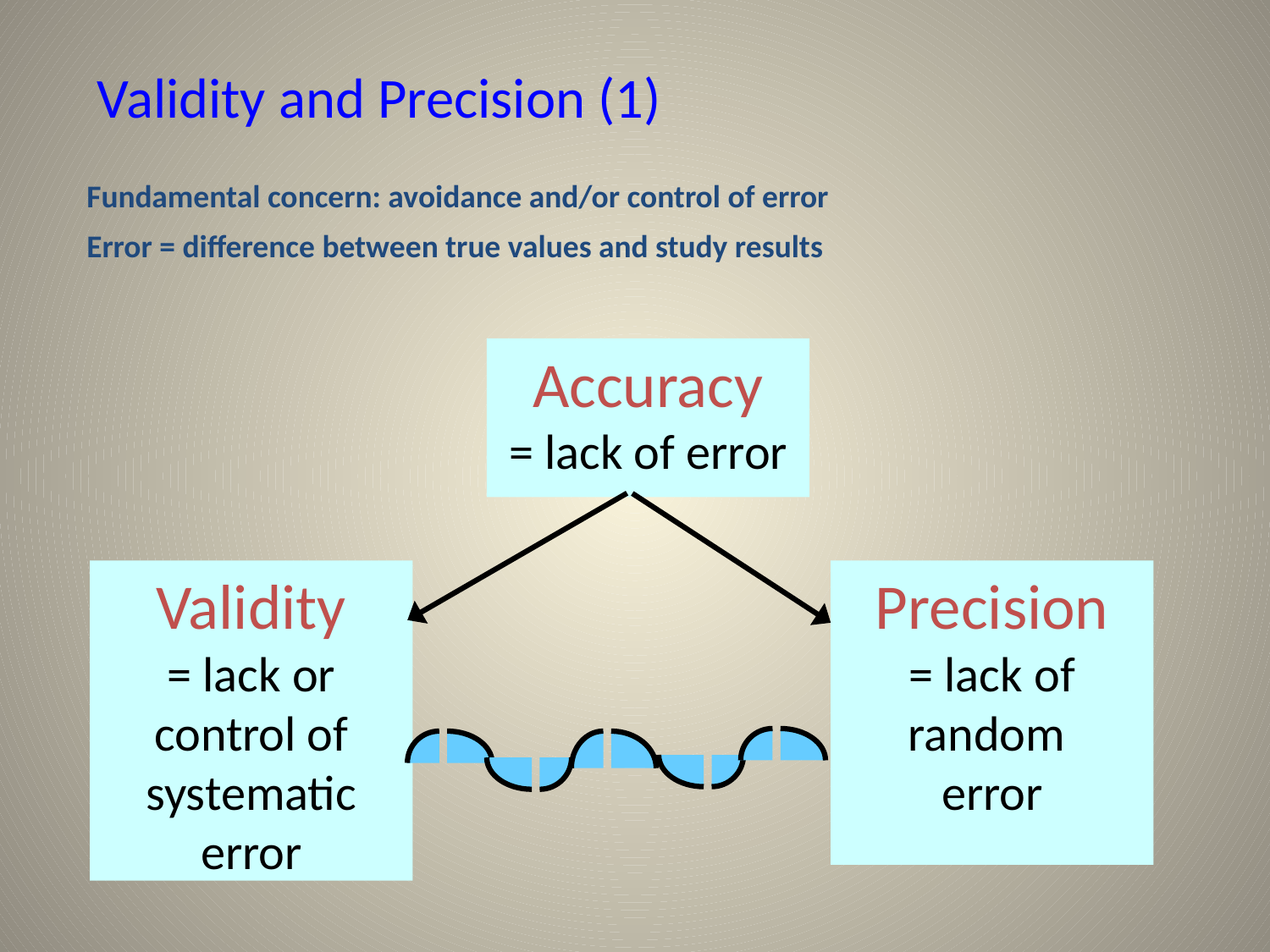

# Validity and Precision (1)
Fundamental concern: avoidance and/or control of error
Error = difference between true values and study results
Accuracy
= lack of error

Validity
= lack or control of systematic error
Precision
= lack of random
error